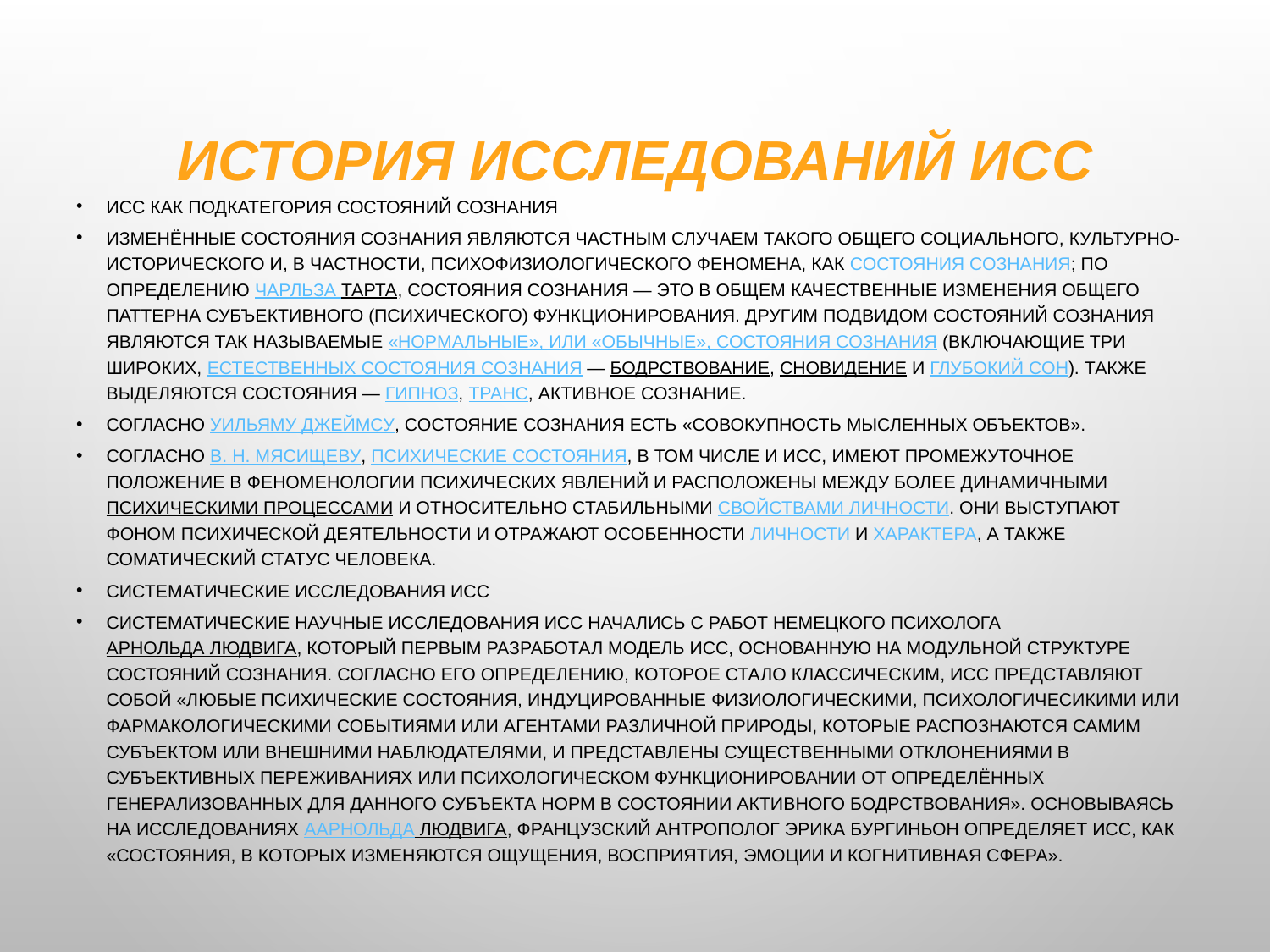

# История исследований ИСС

ИСС как подкатегория состояний сознания
Изменённые состояния сознания являются частным случаем такого общего социального, культурно-исторического и, в частности, психофизиологического феномена, как состояния сознания; по определению Чарльза Тарта, состояния сознания — это в общем качественные изменения общего паттерна субъективного (психического) функционирования. Другим подвидом состояний сознания являются так называемые «нормальные», или «обычные», состояния сознания (включающие три широких, естественных состояния сознания — бодрствование, сновидение и глубокий сон). Также выделяются состояния — гипноз, транс, активное сознание.
Согласно Уильяму Джеймсу, состояние сознания есть «совокупность мысленных объектов».
Согласно В. Н. Мясищеву, психические состояния, в том числе и ИСС, имеют промежуточное положение в феноменологии психических явлений и расположены между более динамичными психическими процессами и относительно стабильными свойствами личности. Они выступают фоном психической деятельности и отражают особенности личности и характера, а также соматический статус человека.
Систематические исследования ИСС
Систематические научные исследования ИСС начались с работ немецкого психолога Арнольда Людвига, который первым разработал модель ИСС, основанную на модульной структуре состояний сознания. Согласно его определению, которое стало классическим, ИСС представляют собой «любые психические состояния, индуцированные физиологическими, психологичесикими или фармакологическими событиями или агентами различной природы, которые распознаются самим субъектом или внешними наблюдателями, и представлены существенными отклонениями в субъективных переживаниях или психологическом функционировании от определённых генерализованных для данного субъекта норм в состоянии активного бодрствования». Основываясь на исследованиях Аарнольда Людвига, французский антрополог Эрика Бургиньон определяет ИСС, как «состояния, в которых изменяются ощущения, восприятия, эмоции и когнитивная сфера».